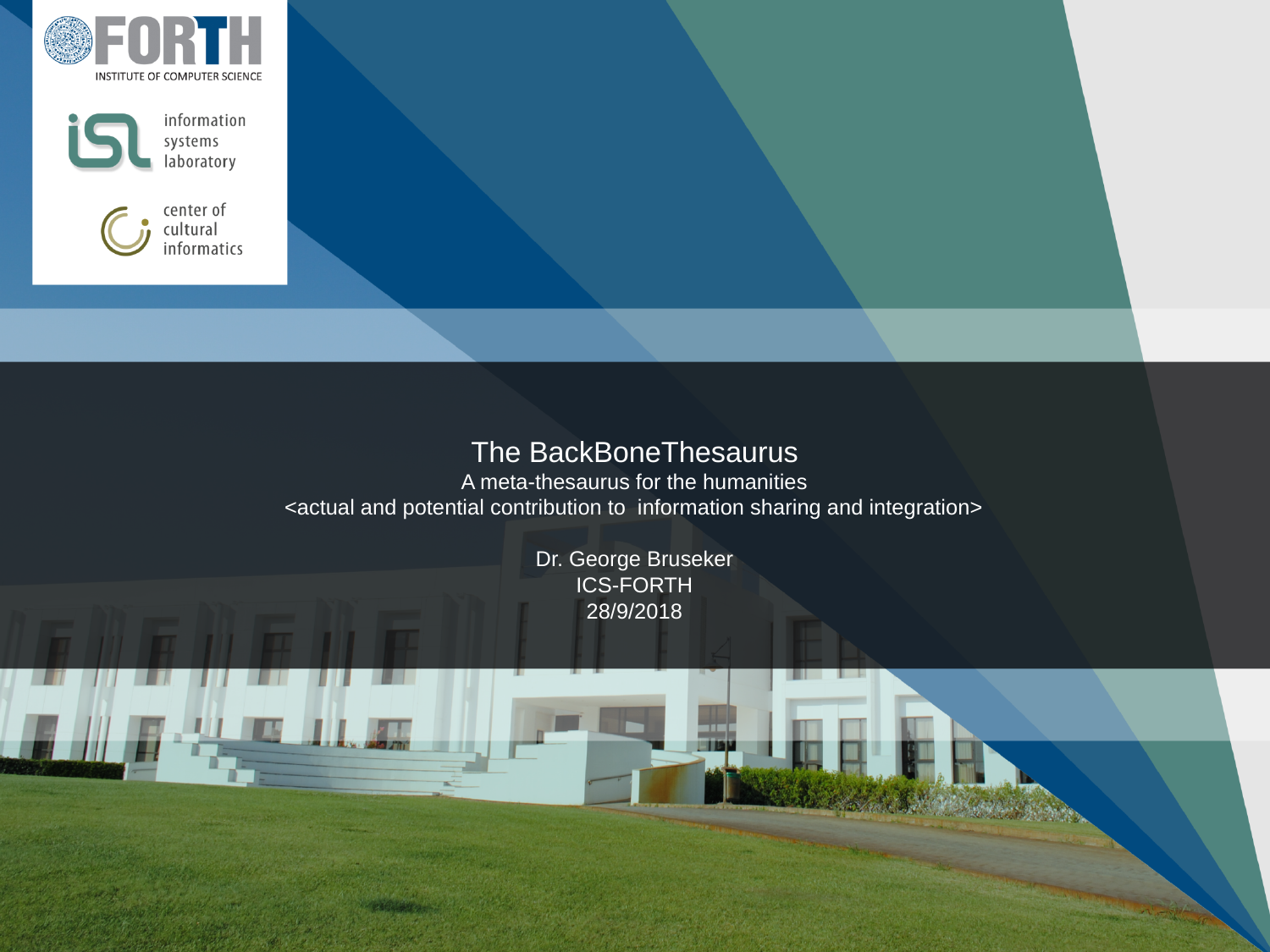

# The BackBoneThesaurus A meta-thesaurus for the humanities <actual and potential contribution to  information sharing and integration> Dr. George Bruseker ICS-FORTH 28/9/2018